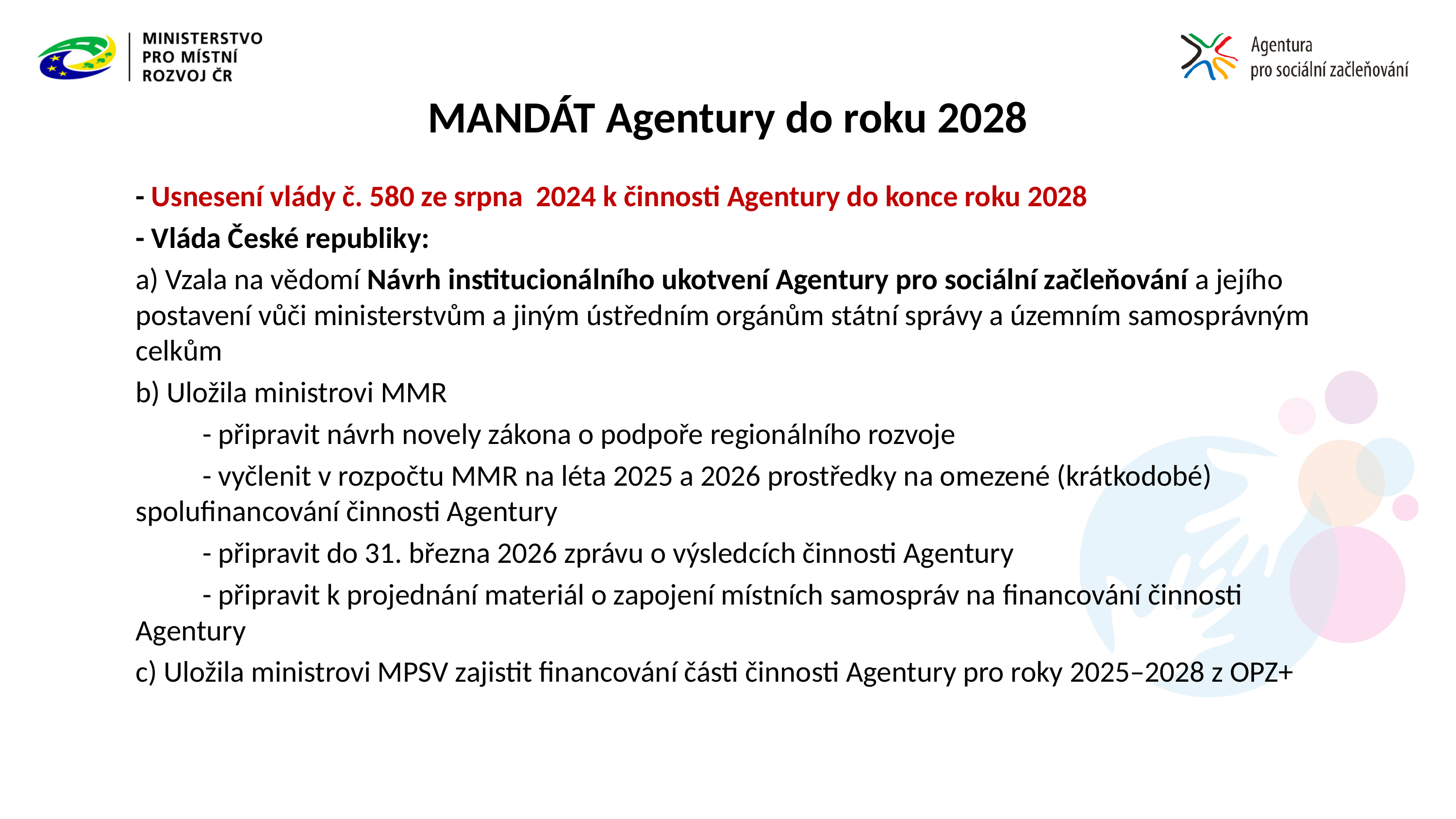

# MANDÁT Agentury do roku 2028
- Usnesení vlády č. 580 ze srpna  2024 k činnosti Agentury do konce roku 2028
- Vláda České republiky:
a) Vzala na vědomí Návrh institucionálního ukotvení Agentury pro sociální začleňování a jejího postavení vůči ministerstvům a jiným ústředním orgánům státní správy a územním samosprávným celkům
b) Uložila ministrovi MMR
	- připravit návrh novely zákona o podpoře regionálního rozvoje
	- vyčlenit v rozpočtu MMR na léta 2025 a 2026 prostředky na omezené (krátkodobé) 	spolufinancování činnosti Agentury
	- připravit do 31. března 2026 zprávu o výsledcích činnosti Agentury
	- připravit k projednání materiál o zapojení místních samospráv na financování činnosti 	Agentury
c) Uložila ministrovi MPSV zajistit financování části činnosti Agentury pro roky 2025–2028 z OPZ+